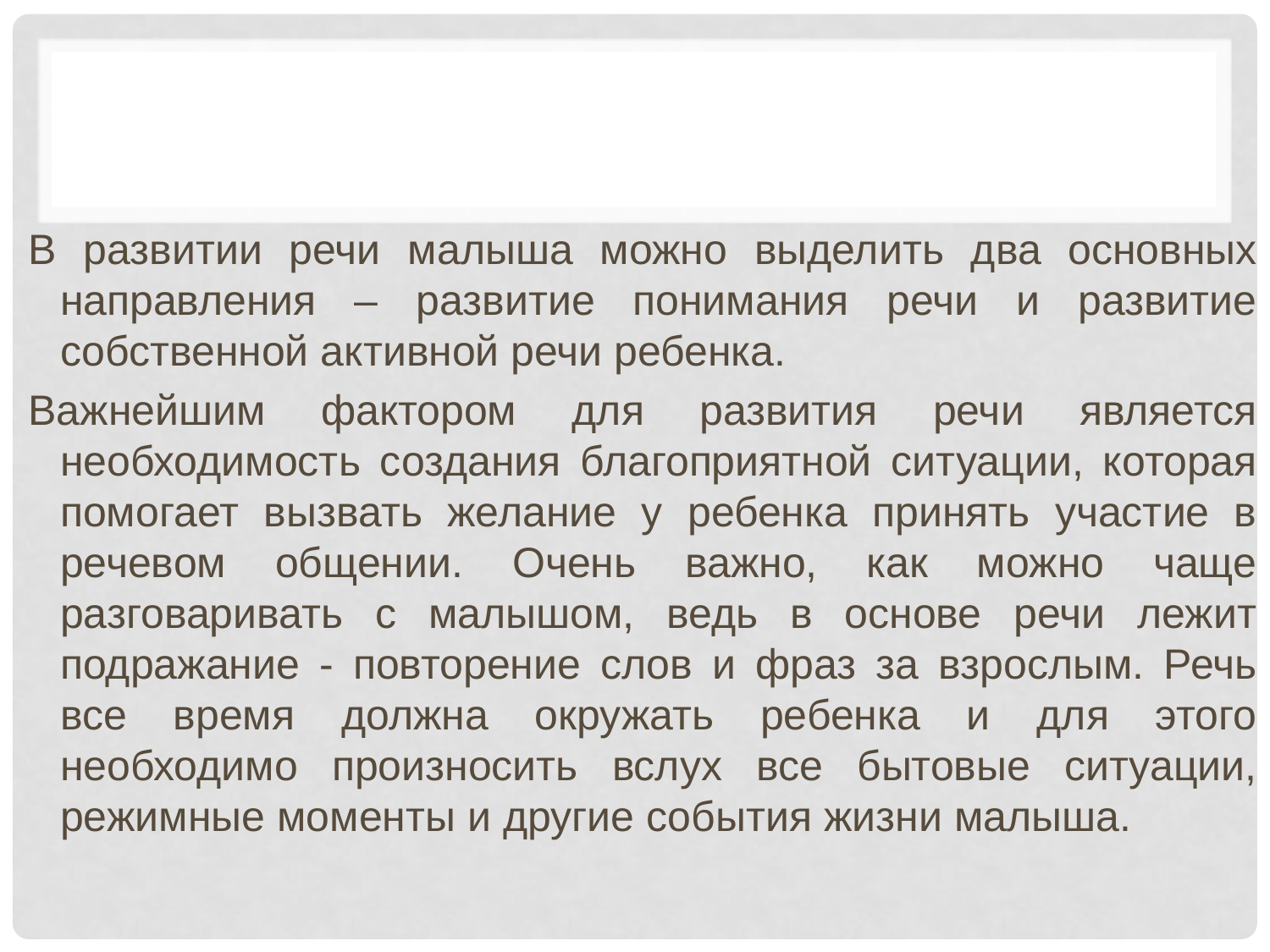

В развитии речи малыша можно выделить два основных направления – развитие понимания речи и развитие собственной активной речи ребенка.
Важнейшим фактором для развития речи является необходимость создания благоприятной ситуации, которая помогает вызвать желание у ребенка принять участие в речевом общении. Очень важно, как можно чаще разговаривать с малышом, ведь в основе речи лежит подражание - повторение слов и фраз за взрослым. Речь все время должна окружать ребенка и для этого необходимо произносить вслух все бытовые ситуации, режимные моменты и другие события жизни малыша.